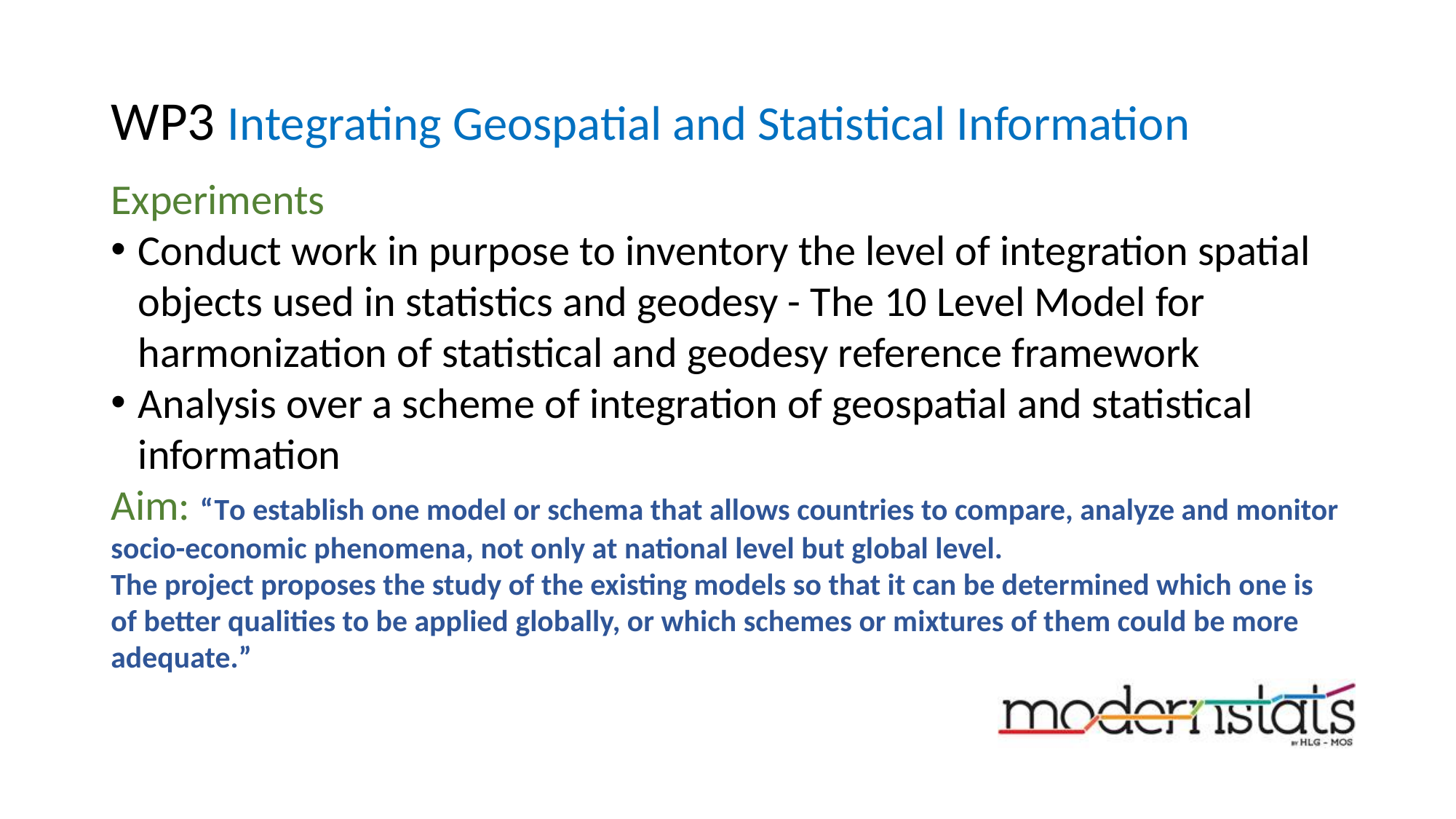

# WP3 Integrating Geospatial and Statistical Information
Experiments
Conduct work in purpose to inventory the level of integration spatial objects used in statistics and geodesy - The 10 Level Model for harmonization of statistical and geodesy reference framework
Analysis over a scheme of integration of geospatial and statistical information
Aim: “To establish one model or schema that allows countries to compare, analyze and monitor socio-economic phenomena, not only at national level but global level.
The project proposes the study of the existing models so that it can be determined which one is of better qualities to be applied globally, or which schemes or mixtures of them could be more adequate.”

21